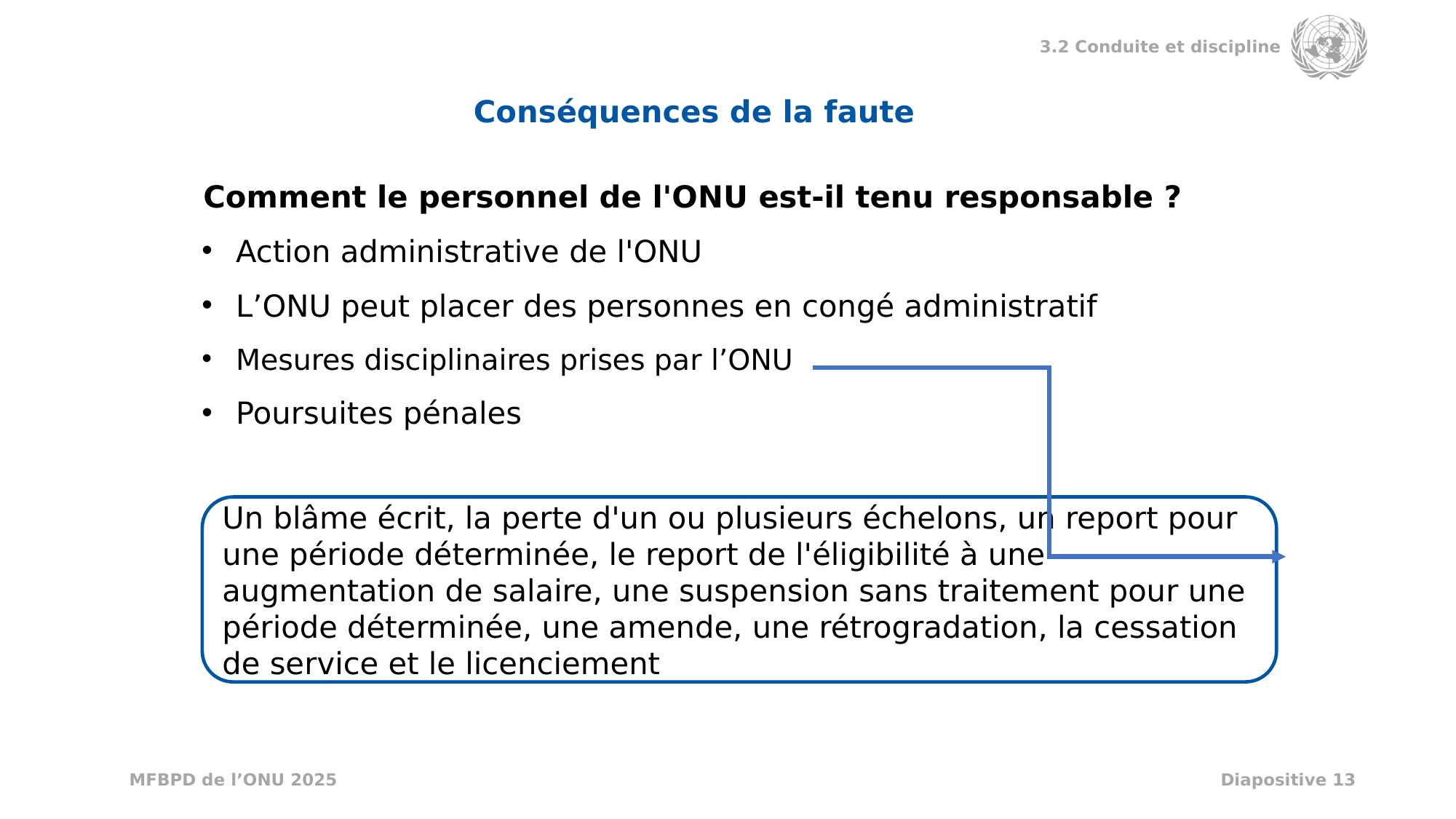

Conséquences de la faute
Comment le personnel de l'ONU est-il tenu responsable ?
Action administrative de l'ONU
L’ONU peut placer des personnes en congé administratif
Mesures disciplinaires prises par l’ONU
Poursuites pénales
Un blâme écrit, la perte d'un ou plusieurs échelons, un report pour une période déterminée, le report de l'éligibilité à une augmentation de salaire, une suspension sans traitement pour une période déterminée, une amende, une rétrogradation, la cessation de service et le licenciement